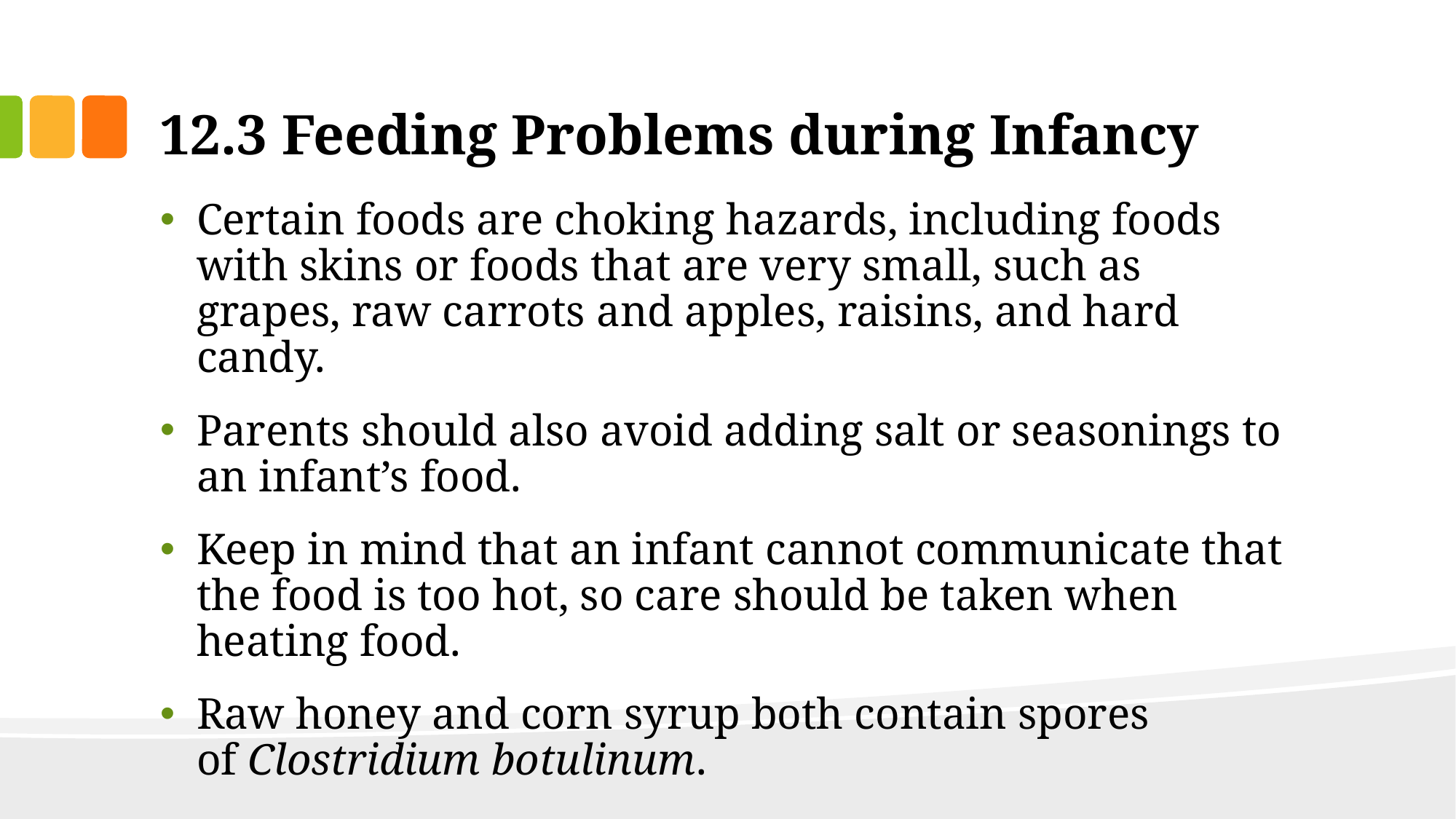

# 12.3 Feeding Problems during Infancy
Certain foods are choking hazards, including foods with skins or foods that are very small, such as grapes, raw carrots and apples, raisins, and hard candy.
Parents should also avoid adding salt or seasonings to an infant’s food.
Keep in mind that an infant cannot communicate that the food is too hot, so care should be taken when heating food.
Raw honey and corn syrup both contain spores of Clostridium botulinum.